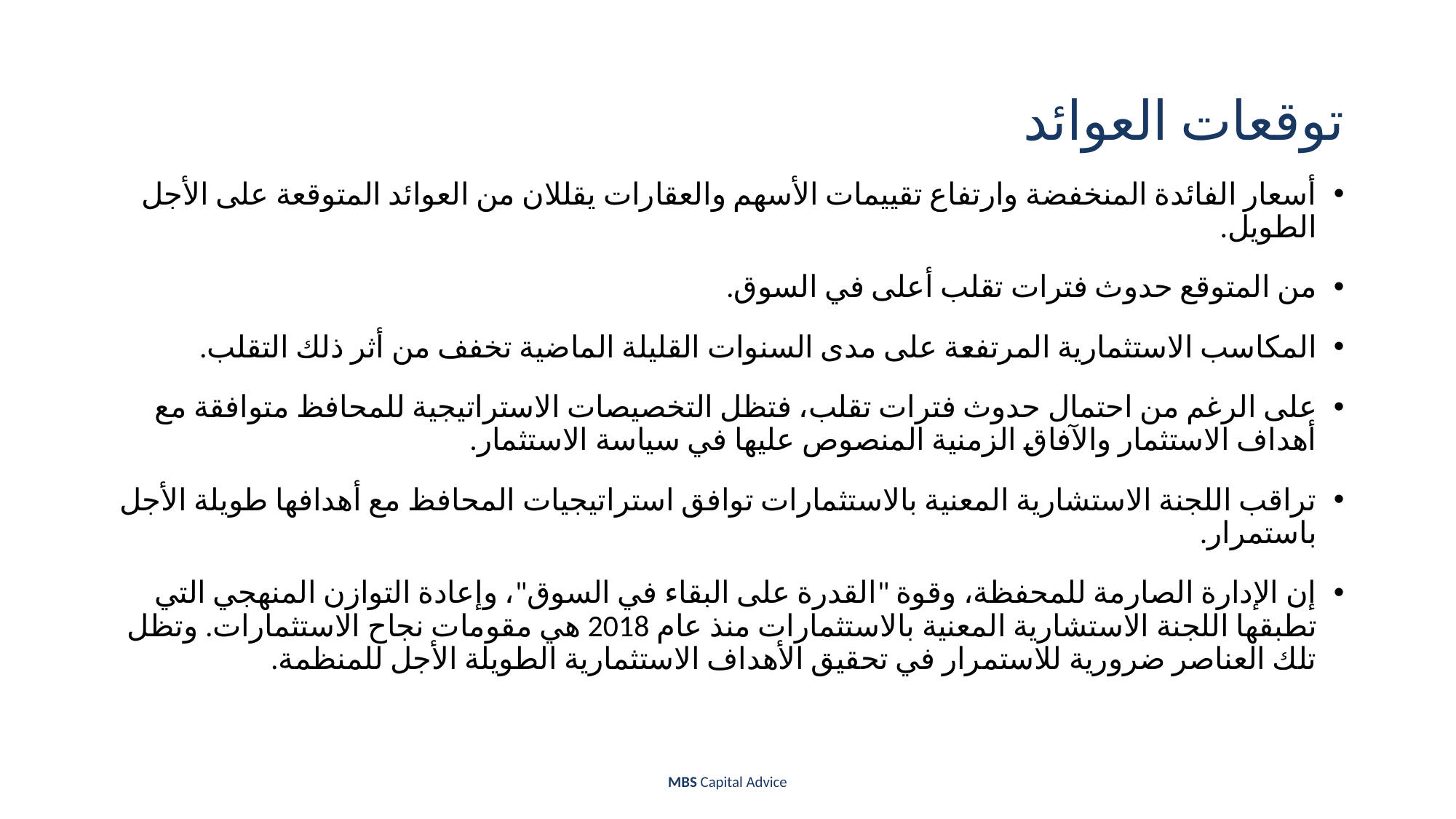

# توقعات العوائد
أسعار الفائدة المنخفضة وارتفاع تقييمات الأسهم والعقارات يقللان من العوائد المتوقعة على الأجل الطويل.
من المتوقع حدوث فترات تقلب أعلى في السوق.
المكاسب الاستثمارية المرتفعة على مدى السنوات القليلة الماضية تخفف من أثر ذلك التقلب.
على الرغم من احتمال حدوث فترات تقلب، فتظل التخصيصات الاستراتيجية للمحافظ متوافقة مع أهداف الاستثمار والآفاق الزمنية المنصوص عليها في سياسة الاستثمار.
تراقب اللجنة الاستشارية المعنية بالاستثمارات توافق استراتيجيات المحافظ مع أهدافها طويلة الأجل باستمرار.
إن الإدارة الصارمة للمحفظة، وقوة "القدرة على البقاء في السوق"، وإعادة التوازن المنهجي التي تطبقها اللجنة الاستشارية المعنية بالاستثمارات منذ عام 2018 هي مقومات نجاح الاستثمارات. وتظل تلك العناصر ضرورية للاستمرار في تحقيق الأهداف الاستثمارية الطويلة الأجل للمنظمة.
MBS Capital Advice